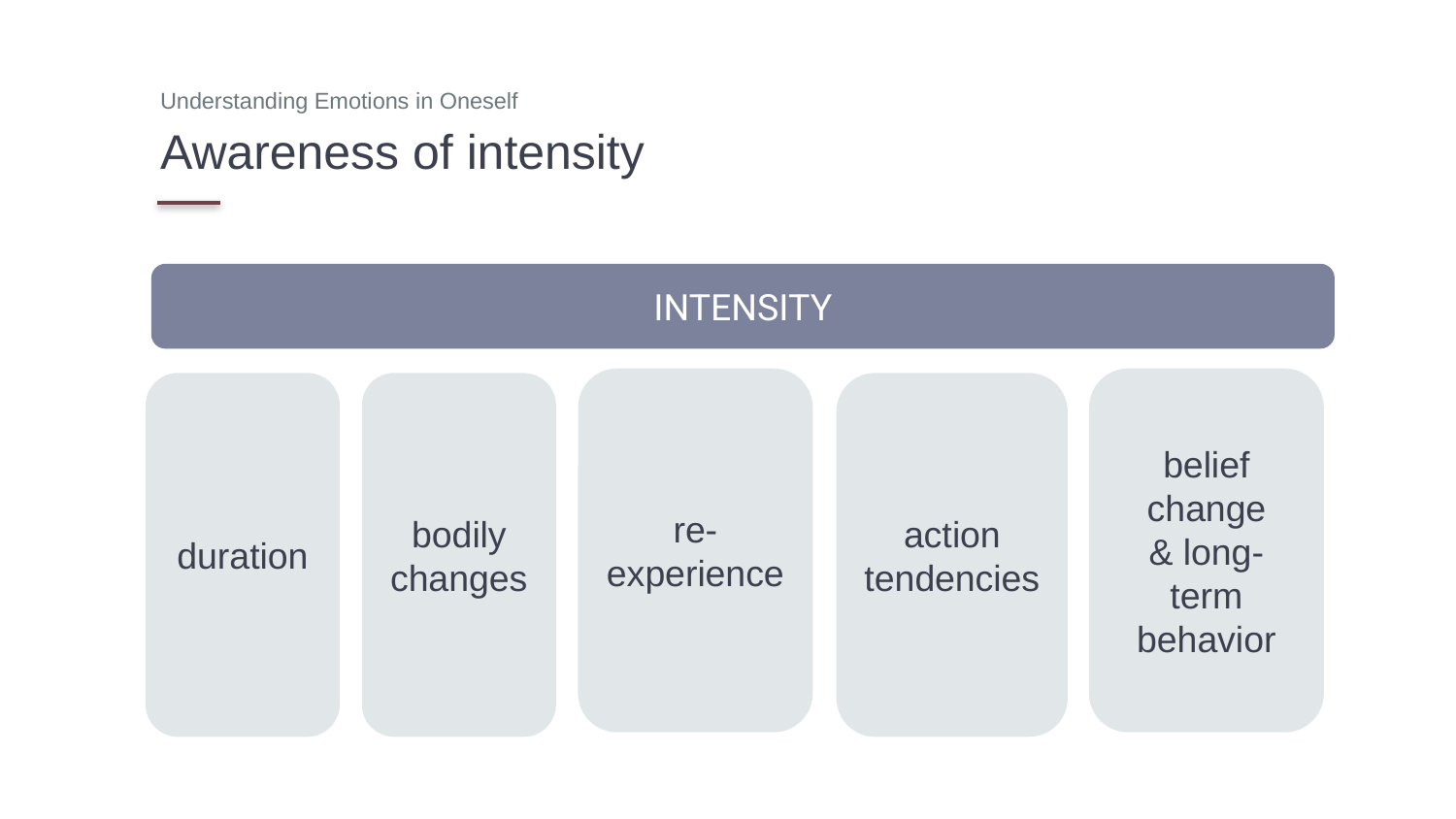

Understanding Emotions in Oneself
# Awareness of intensity
INTENSITY
re-experience
belief
change
& long-term
behavior
duration
bodily changes
action
tendencies